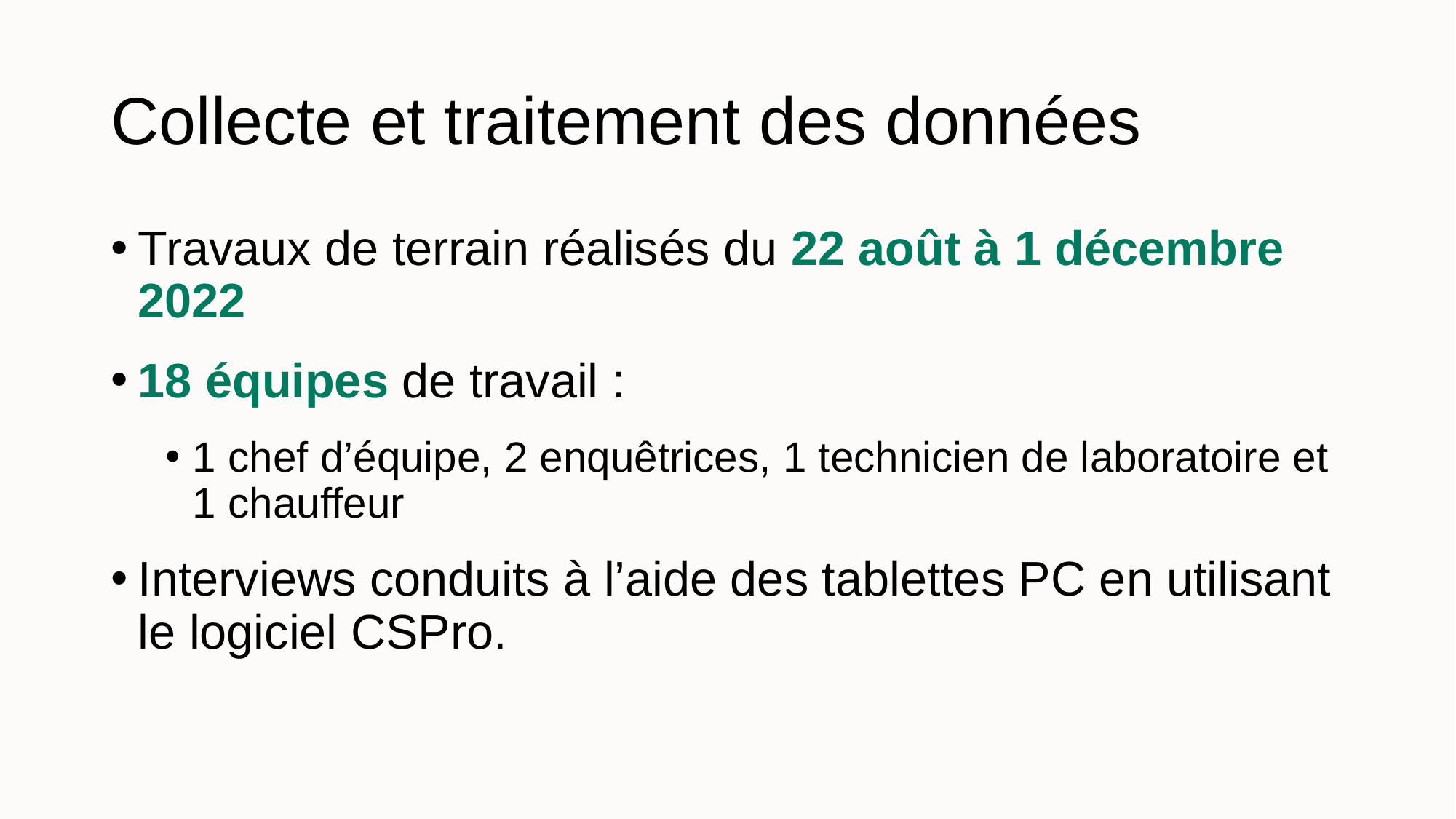

# Collecte et traitement des données
Travaux de terrain réalisés du 22 août à 1 décembre 2022
18 équipes de travail :
1 chef d’équipe, 2 enquêtrices, 1 technicien de laboratoire et 1 chauffeur
Interviews conduits à l’aide des tablettes PC en utilisant le logiciel CSPro.